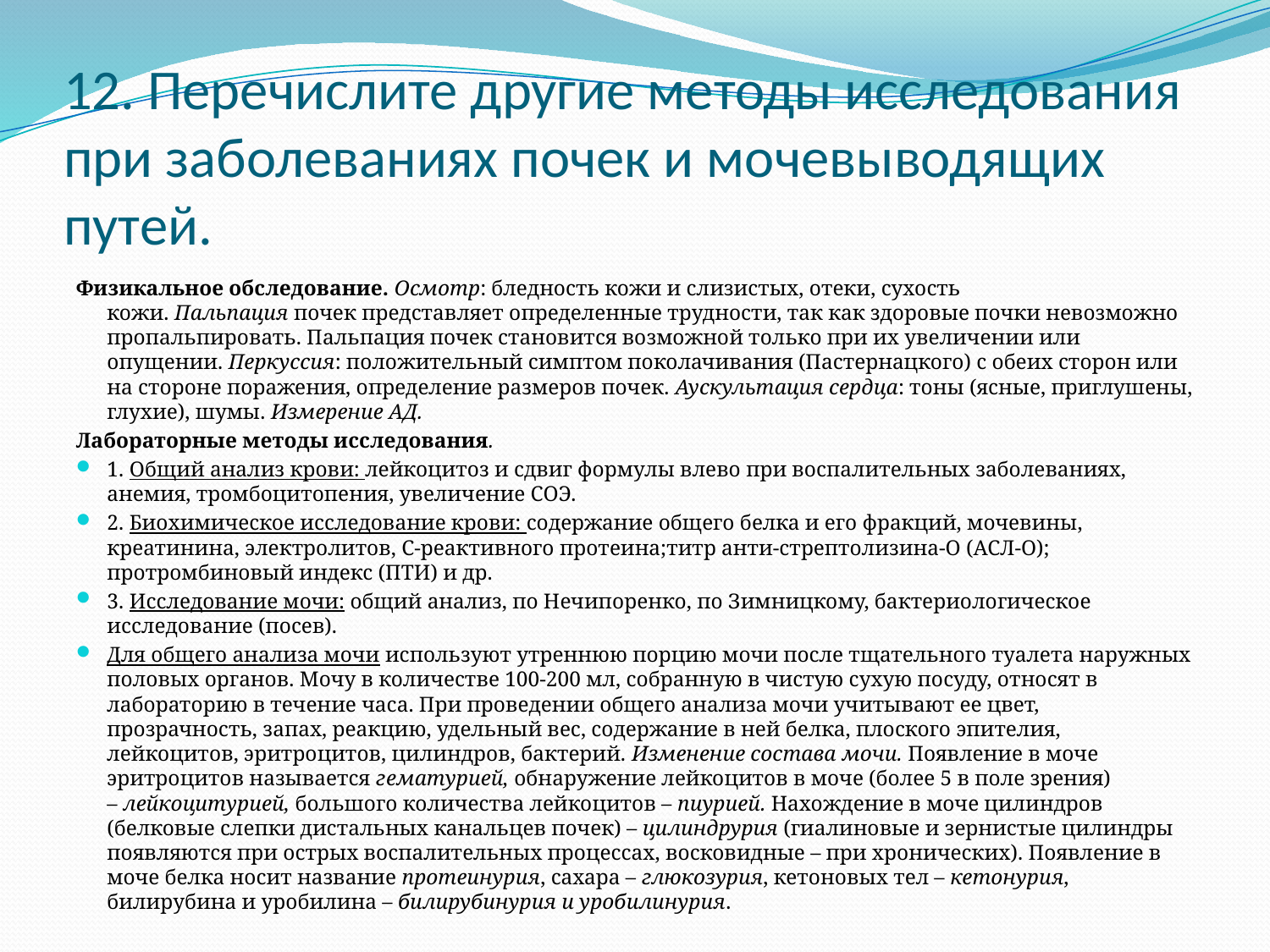

# 12. Перечислите другие методы исследования при заболеваниях почек и мочевыводящих путей.
Физикальное обследование. Осмотр: бледность кожи и слизистых, отеки, сухость кожи. Пальпация почек представляет определенные трудности, так как здоровые почки невозможно пропальпировать. Пальпация почек становится возможной только при их увеличении или опущении. Перкуссия: положительный симптом поколачивания (Пастернацкого) с обеих сторон или на стороне поражения, определение размеров почек. Аускультация сердца: тоны (ясные, приглушены, глухие), шумы. Измерение АД.
Лабораторные методы исследования.
1. Общий анализ крови: лейкоцитоз и сдвиг формулы влево при воспалительных заболеваниях, анемия, тромбоцитопения, увеличение СОЭ.
2. Биохимическое исследование крови: содержание общего белка и его фракций, мочевины, креатинина, электролитов, С-реактивного протеина;титр анти-стрептолизина-О (АСЛ-О); протромбиновый индекс (ПТИ) и др.
3. Исследование мочи: общий анализ, по Нечипоренко, по Зимницкому, бактериологическое исследование (посев).
Для общего анализа мочи используют утреннюю порцию мочи после тщательного туалета наружных половых органов. Мочу в количестве 100-200 мл, собранную в чистую сухую посуду, относят в лабораторию в течение часа. При проведении общего анализа мочи учитывают ее цвет, прозрачность, запах, реакцию, удельный вес, содержание в ней белка, плоского эпителия, лейкоцитов, эритроцитов, цилиндров, бактерий. Изменение состава мочи. Появление в моче эритроцитов называется гематурией, обнаружение лейкоцитов в моче (более 5 в поле зрения) – лейкоцитурией, большого количества лейкоцитов – пиурией. Нахождение в моче цилиндров (белковые слепки дистальных канальцев почек) – цилиндрурия (гиалиновые и зернистые цилиндры появляются при острых воспалительных процессах, восковидные – при хронических). Появление в моче белка носит название протеинурия, сахара – глюкозурия, кетоновых тел – кетонурия, билирубина и уробилина – билирубинурия и уробилинурия.